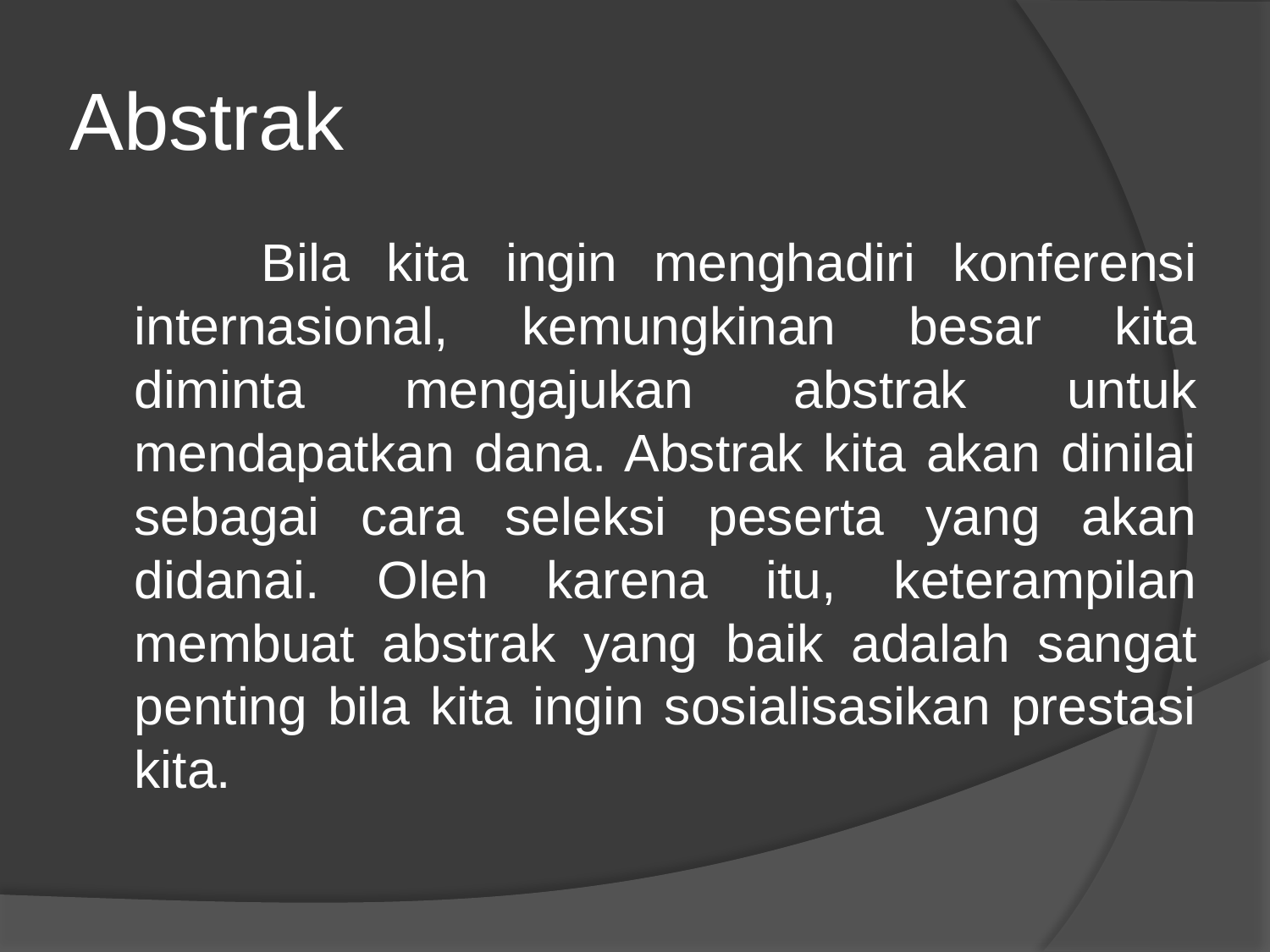

# Abstrak
		Bila kita ingin menghadiri konferensi internasional, kemungkinan besar kita diminta mengajukan abstrak untuk mendapatkan dana. Abstrak kita akan dinilai sebagai cara seleksi peserta yang akan didanai. Oleh karena itu, keterampilan membuat abstrak yang baik adalah sangat penting bila kita ingin sosialisasikan prestasi kita.